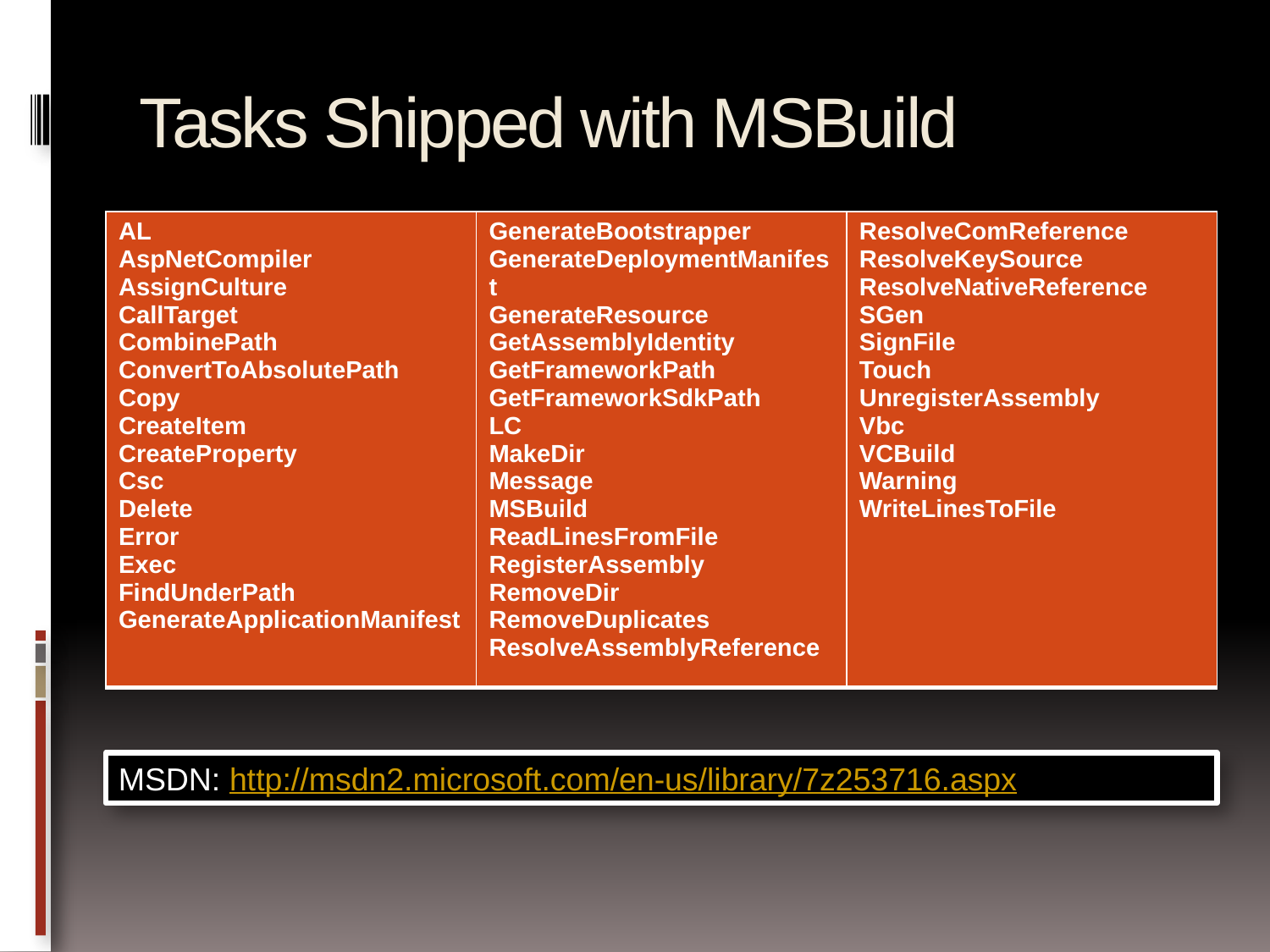

# Tasks Shipped with MSBuild
| AL AspNetCompiler AssignCulture CallTarget CombinePath ConvertToAbsolutePath Copy CreateItem CreateProperty Csc Delete Error Exec FindUnderPath GenerateApplicationManifest | GenerateBootstrapper GenerateDeploymentManifest GenerateResource GetAssemblyIdentity GetFrameworkPath GetFrameworkSdkPath LC MakeDir Message MSBuild ReadLinesFromFile RegisterAssembly RemoveDir RemoveDuplicates ResolveAssemblyReference | ResolveComReference ResolveKeySource ResolveNativeReference SGen SignFile Touch UnregisterAssembly Vbc VCBuild Warning WriteLinesToFile |
| --- | --- | --- |
MSDN: http://msdn2.microsoft.com/en-us/library/7z253716.aspx